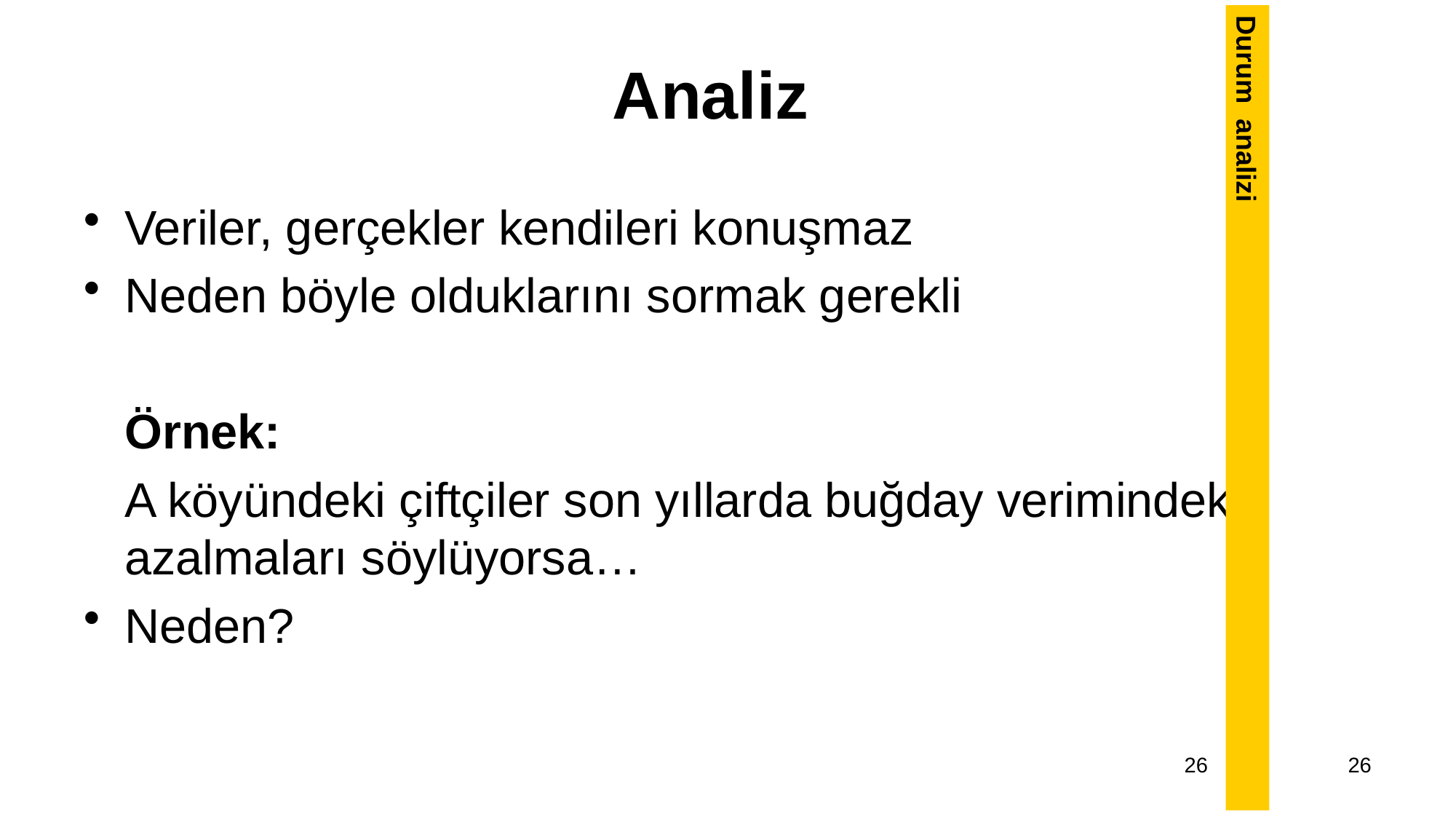

Veriler, gerçekler kendileri konuşmaz
Neden böyle olduklarını sormak gerekli

	Örnek:
	A köyündeki çiftçiler son yıllarda buğday verimindeki azalmaları söylüyorsa…
Neden?
Analiz
Durum  analizi
26
26